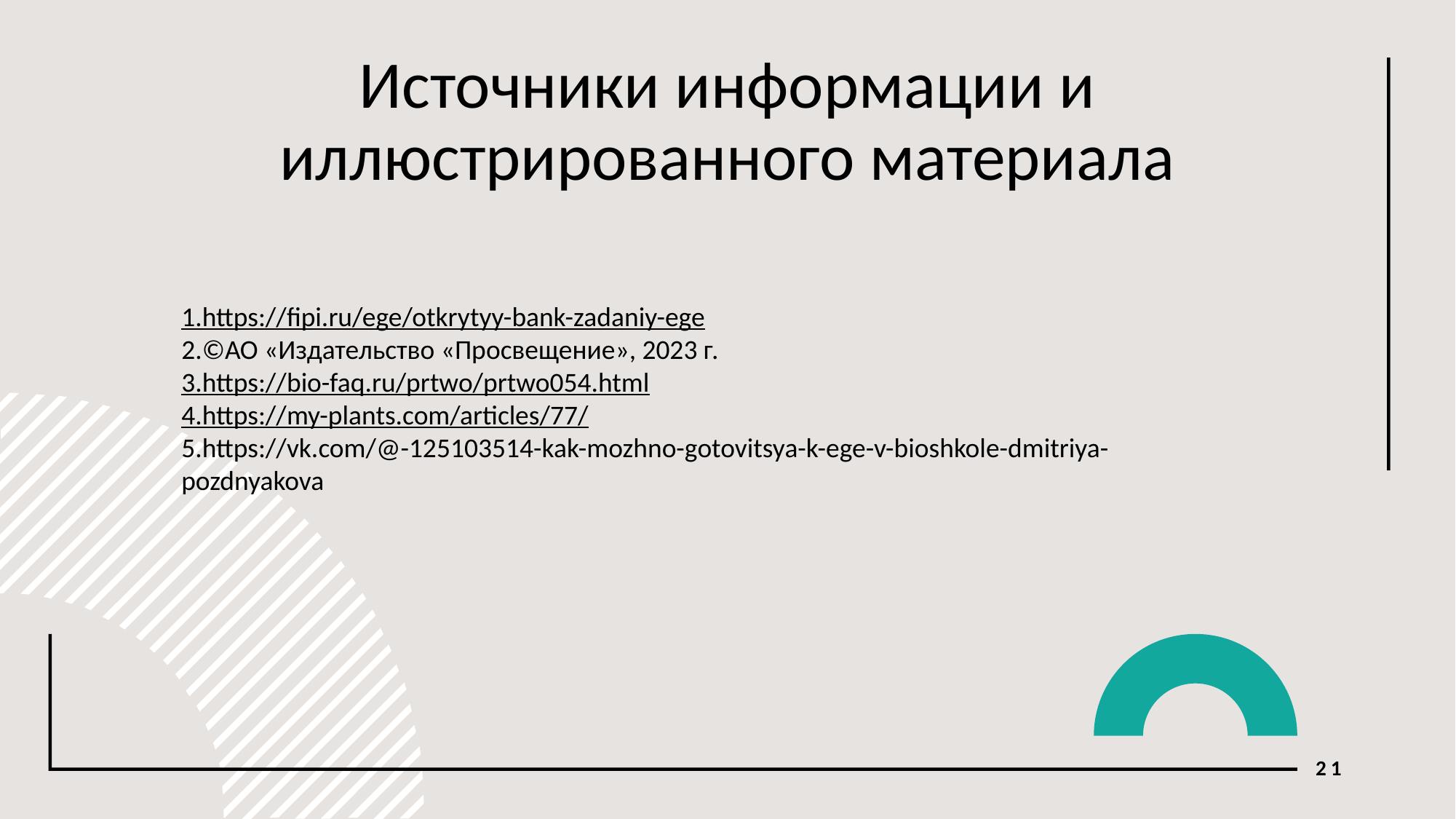

# Источники информации и иллюстрированного материала
1.https://fipi.ru/ege/otkrytyy-bank-zadaniy-ege
2.©АО «Издательство «Просвещение», 2023 г.
3.https://bio-faq.ru/prtwo/prtwo054.html
4.https://my-plants.com/articles/77/
5.https://vk.com/@-125103514-kak-mozhno-gotovitsya-k-ege-v-bioshkole-dmitriya-pozdnyakova
21